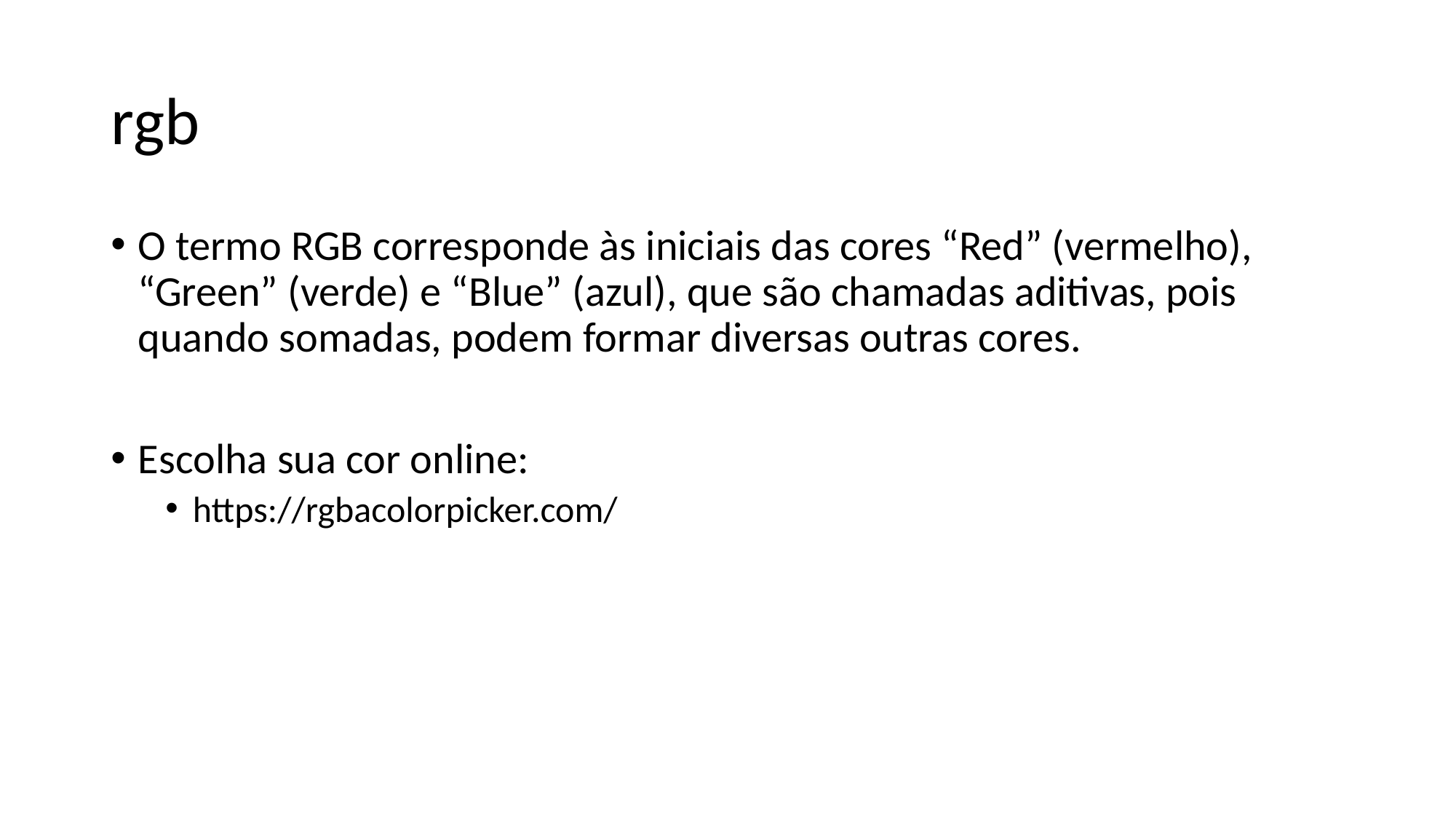

# rgb
O termo RGB corresponde às iniciais das cores “Red” (vermelho), “Green” (verde) e “Blue” (azul), que são chamadas aditivas, pois quando somadas, podem formar diversas outras cores.

Escolha sua cor online:
https://rgbacolorpicker.com/